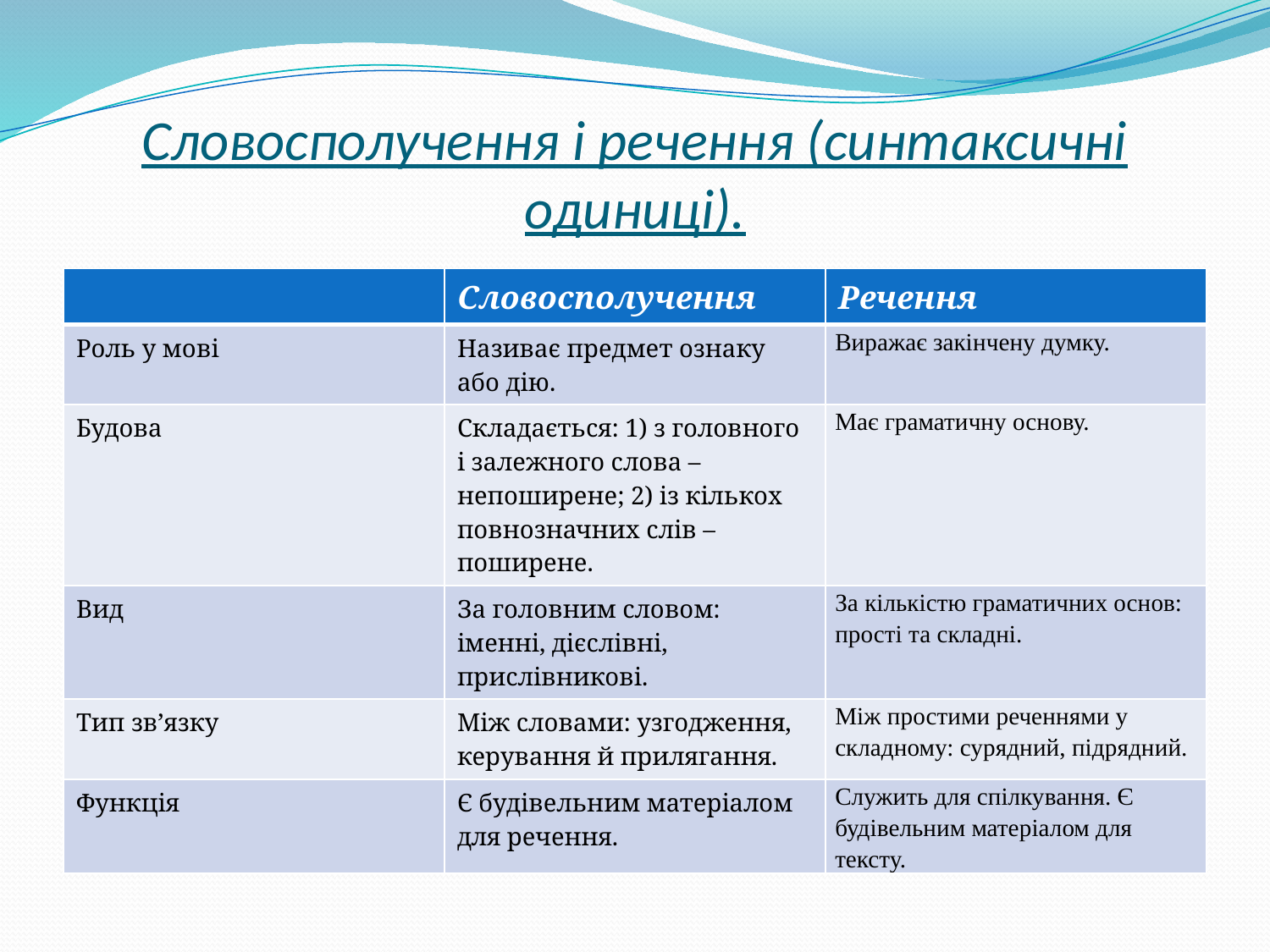

# Словосполучення і речення (синтаксичні одиниці).
|  | Словосполучення | Речення |
| --- | --- | --- |
| Роль у мові | Називає предмет ознаку або дію. | Виражає закінчену думку. |
| Будова | Складається: 1) з головного і залежного слова – непоширене; 2) із кількох повнозначних слів – поширене. | Має граматичну основу. |
| Вид | За головним словом: іменні, дієслівні, прислівникові. | За кількістю граматичних основ: прості та складні. |
| Тип зв’язку | Між словами: узгодження, керування й прилягання. | Між простими реченнями у складному: сурядний, підрядний. |
| Функція | Є будівельним матеріалом для речення. | Служить для спілкування. Є будівельним матеріалом для тексту. |